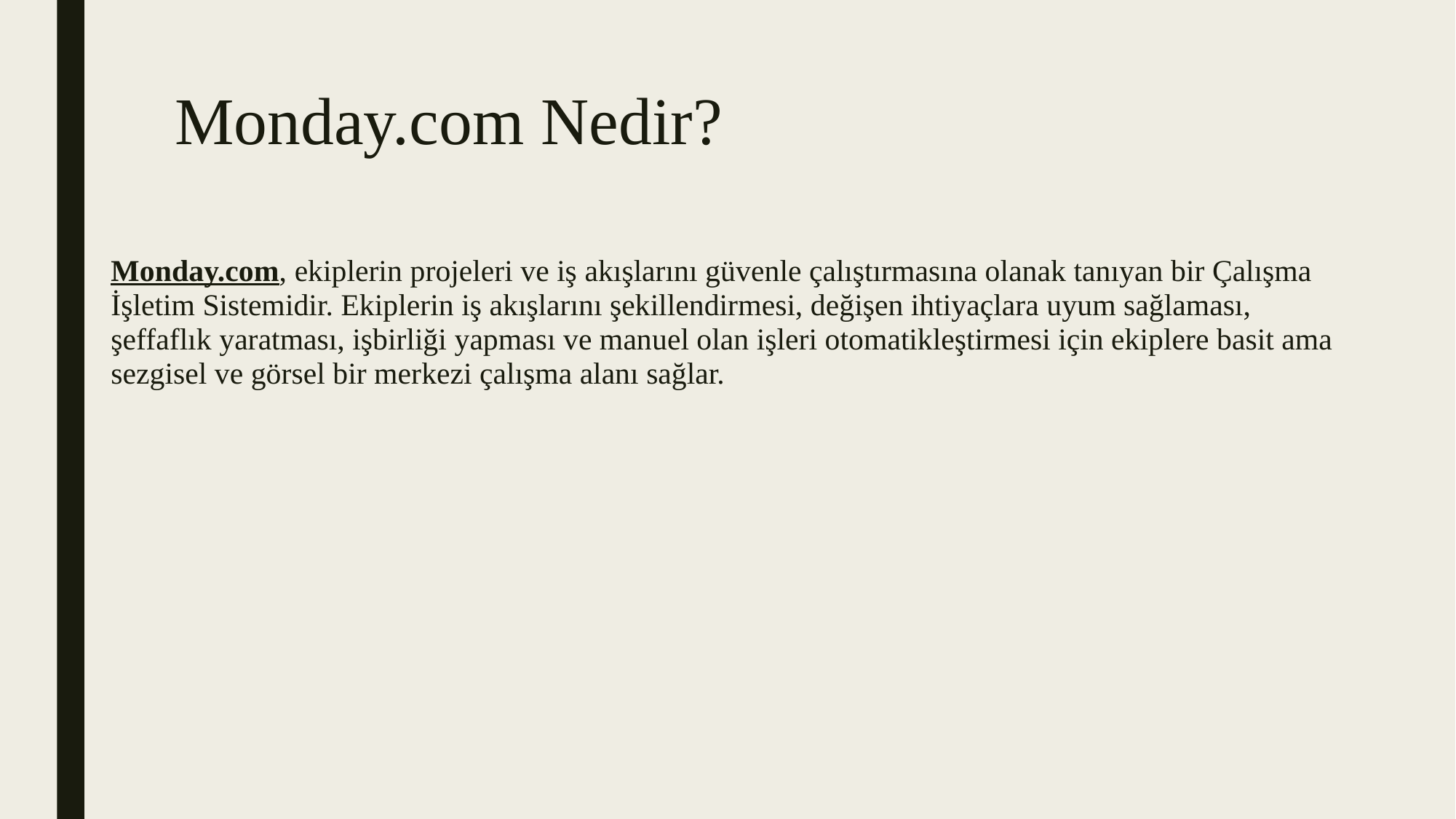

# Monday.com Nedir?
Monday.com, ekiplerin projeleri ve iş akışlarını güvenle çalıştırmasına olanak tanıyan bir Çalışma İşletim Sistemidir. Ekiplerin iş akışlarını şekillendirmesi, değişen ihtiyaçlara uyum sağlaması, şeffaflık yaratması, işbirliği yapması ve manuel olan işleri otomatikleştirmesi için ekiplere basit ama sezgisel ve görsel bir merkezi çalışma alanı sağlar.